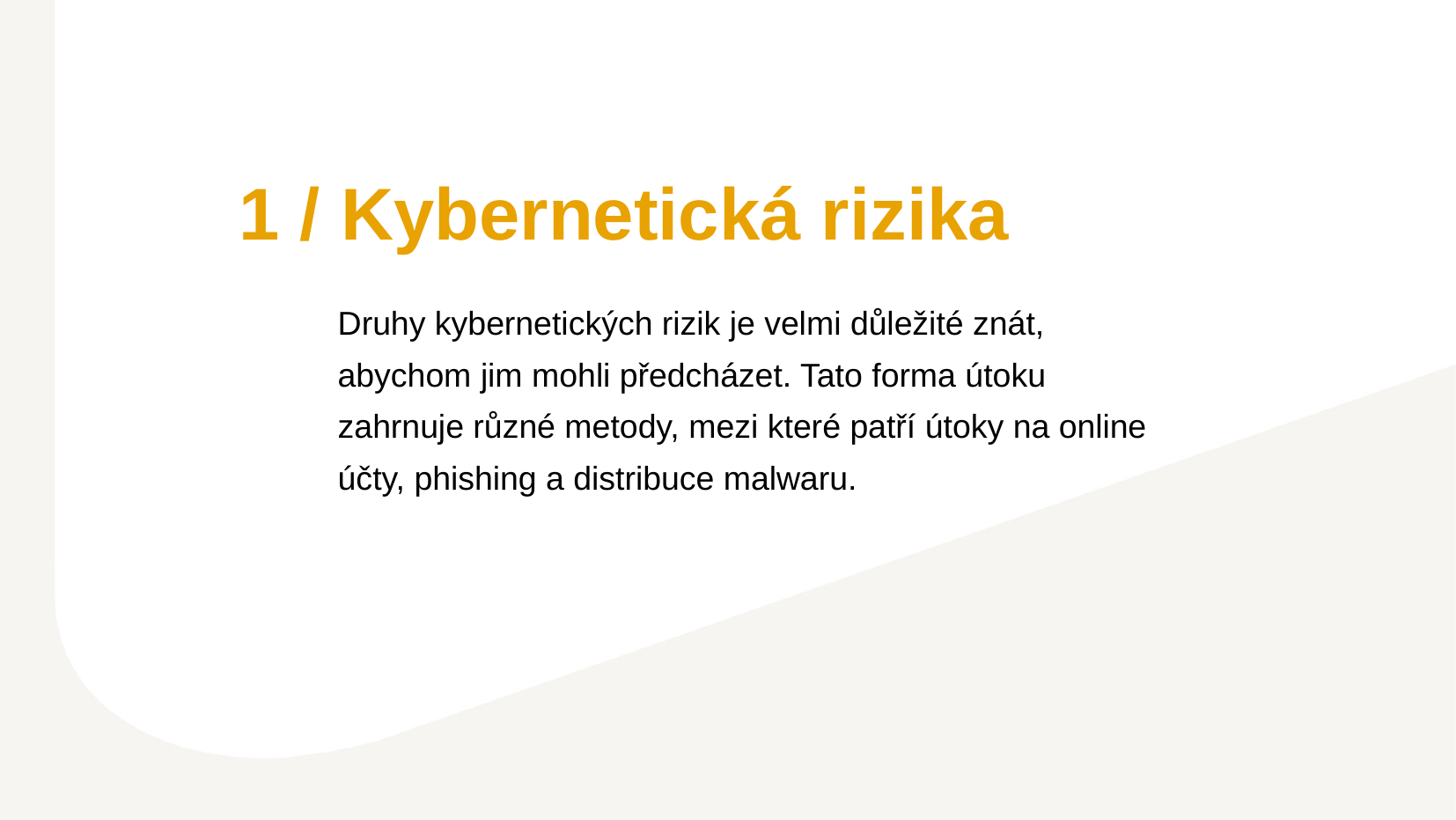

1 / Kybernetická rizika
Druhy kybernetických rizik je velmi důležité znát, abychom jim mohli předcházet. Tato forma útoku zahrnuje různé metody, mezi které patří útoky na online účty, phishing a distribuce malwaru.